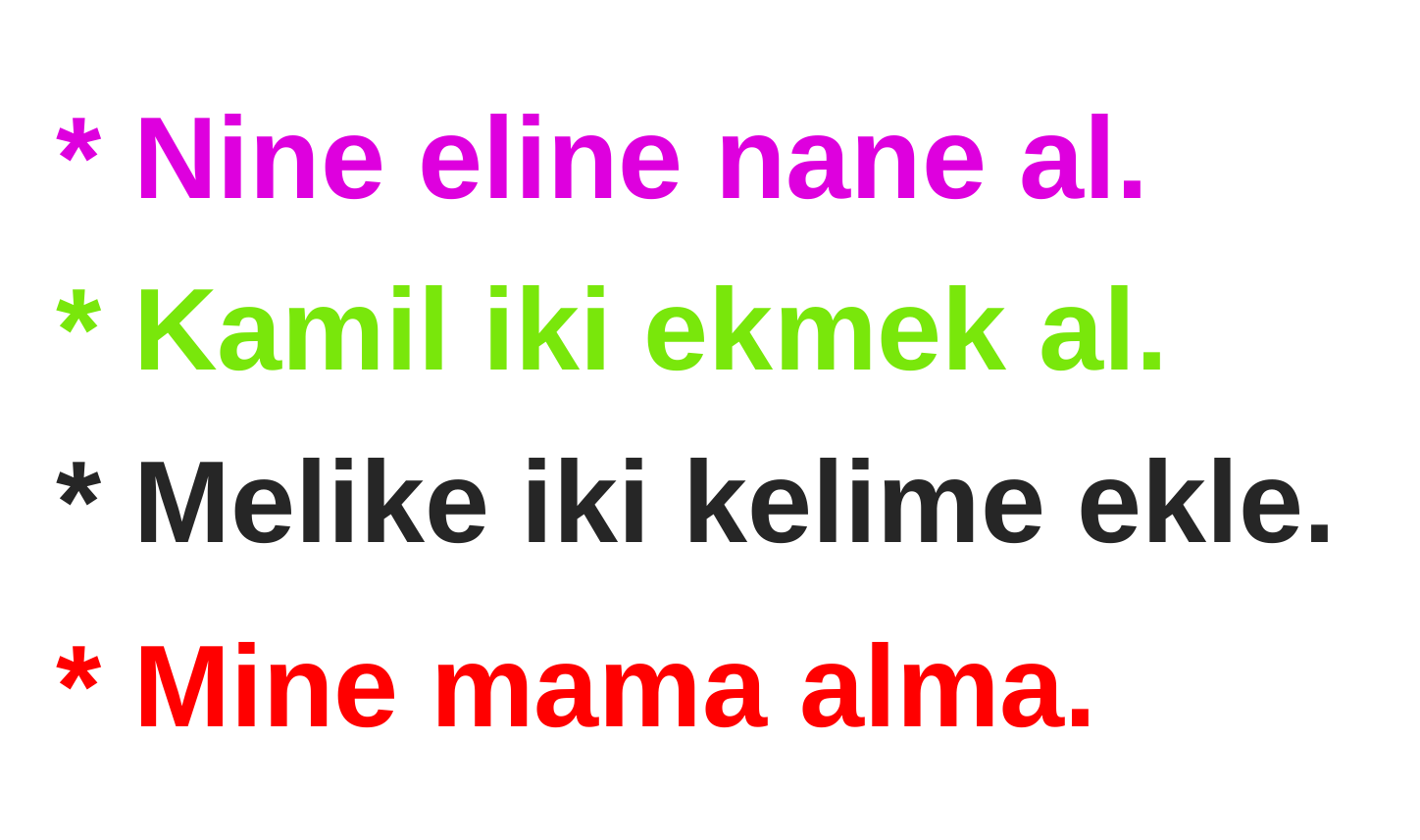

* Nine eline nane al.
* Kamil iki ekmek al.

* Melike iki kelime ekle.
* Mine mama alma.